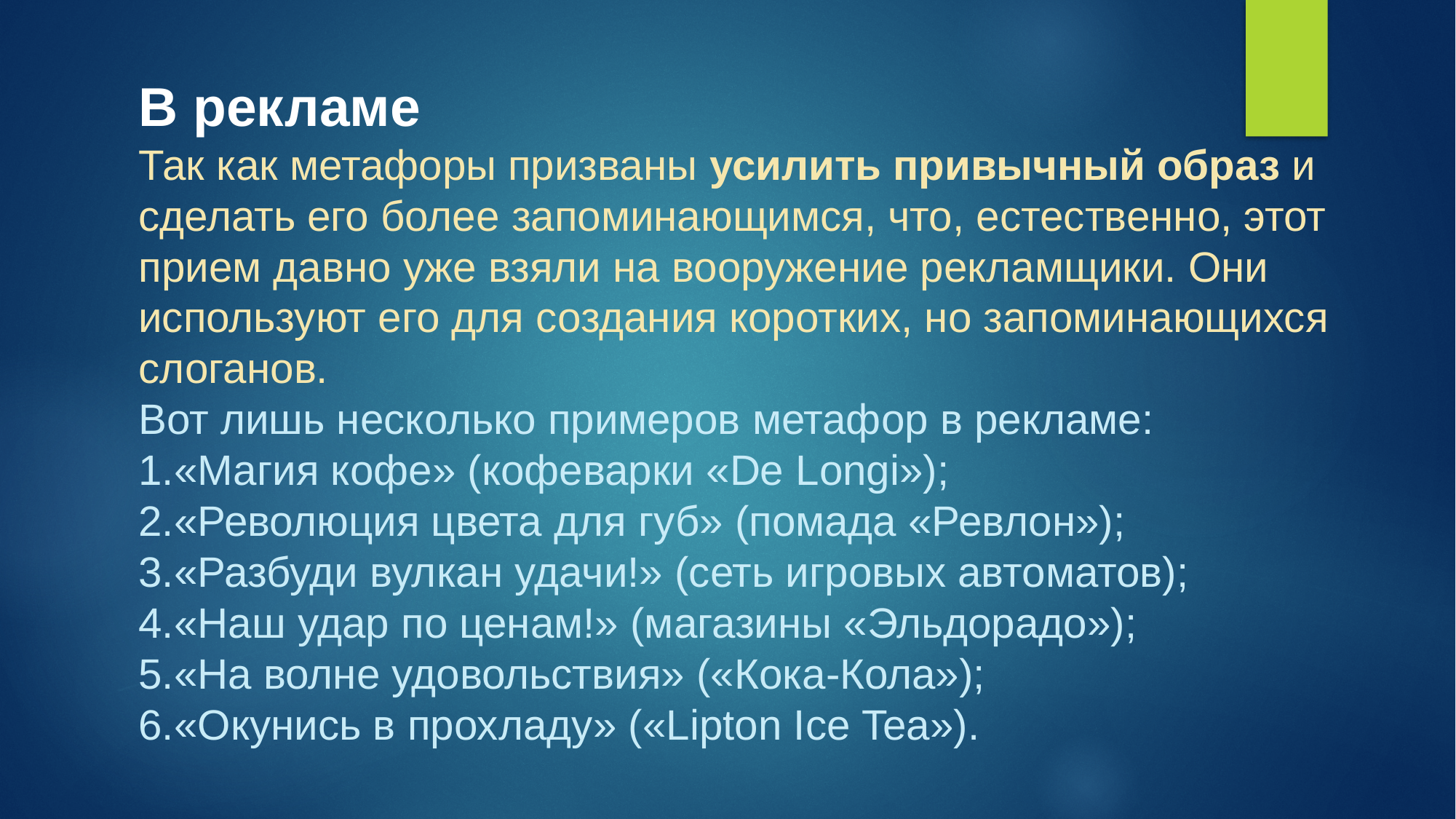

В рекламе
Так как метафоры призваны усилить привычный образ и сделать его более запоминающимся, что, естественно, этот прием давно уже взяли на вооружение рекламщики. Они используют его для создания коротких, но запоминающихся слоганов.
Вот лишь несколько примеров метафор в рекламе:
«Магия кофе» (кофеварки «De Longi»);
«Революция цвета для губ» (помада «Ревлон»);
«Разбуди вулкан удачи!» (сеть игровых автоматов);
«Наш удар по ценам!» (магазины «Эльдорадо»);
«На волне удовольствия» («Кока-Кола»);
«Окунись в прохладу» («Lipton Ice Tea»).